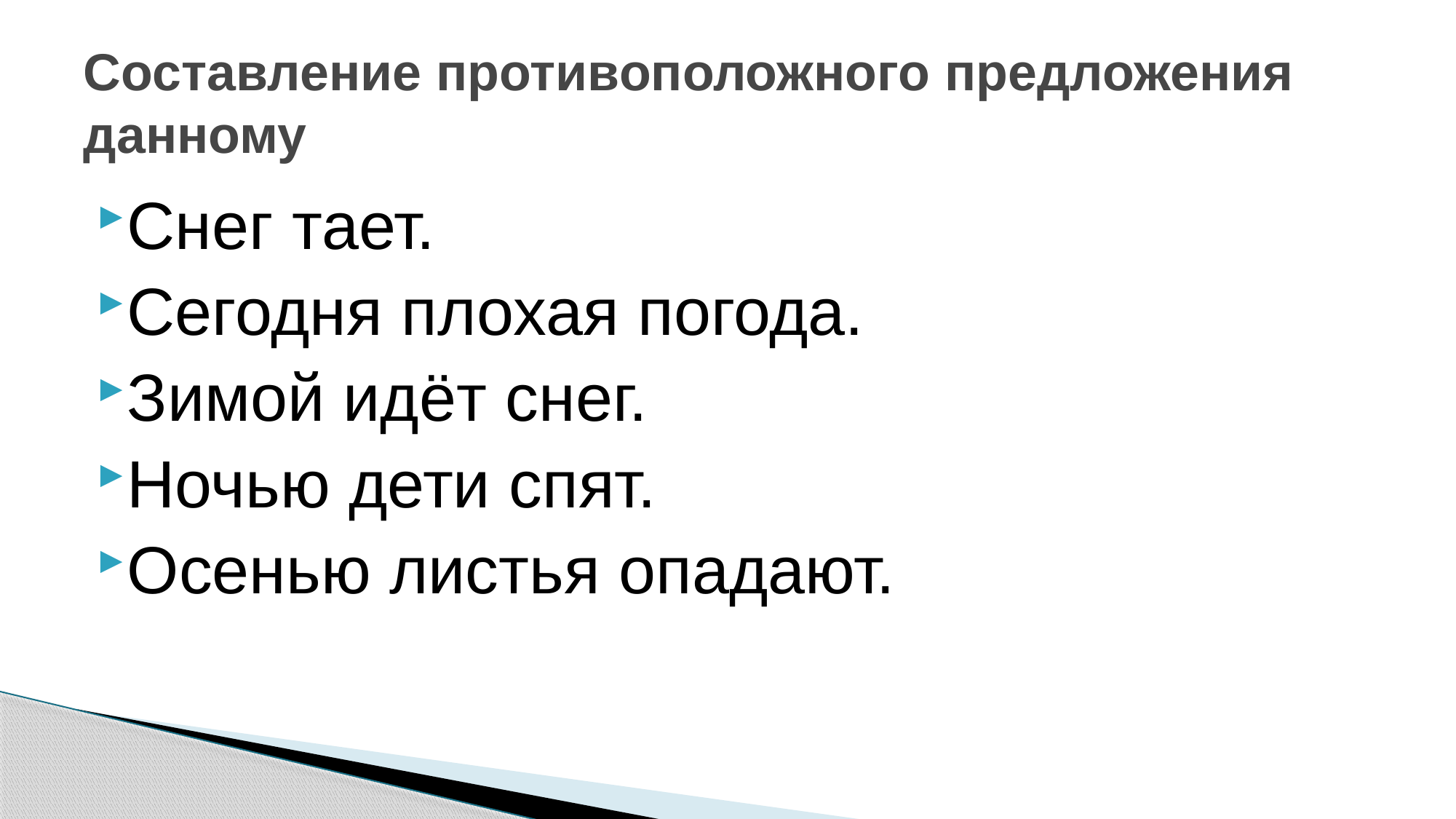

# Составление противоположного предложения данному
Снег тает.
Сегодня плохая погода.
Зимой идёт снег.
Ночью дети спят.
Осенью листья опадают.